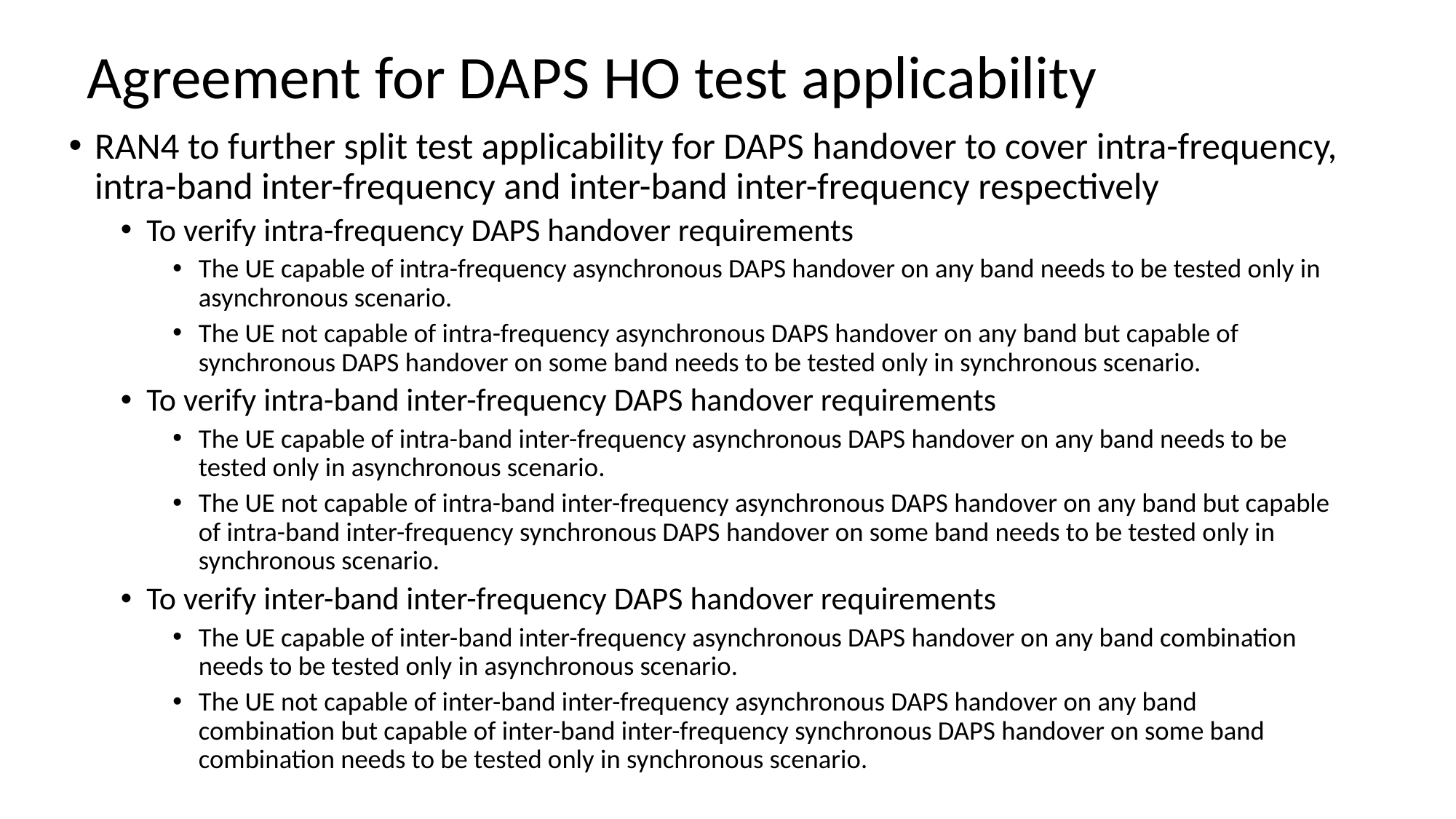

# Agreement for DAPS HO test applicability
RAN4 to further split test applicability for DAPS handover to cover intra-frequency, intra-band inter-frequency and inter-band inter-frequency respectively
To verify intra-frequency DAPS handover requirements
The UE capable of intra-frequency asynchronous DAPS handover on any band needs to be tested only in asynchronous scenario.
The UE not capable of intra-frequency asynchronous DAPS handover on any band but capable of synchronous DAPS handover on some band needs to be tested only in synchronous scenario.
To verify intra-band inter-frequency DAPS handover requirements
The UE capable of intra-band inter-frequency asynchronous DAPS handover on any band needs to be tested only in asynchronous scenario.
The UE not capable of intra-band inter-frequency asynchronous DAPS handover on any band but capable of intra-band inter-frequency synchronous DAPS handover on some band needs to be tested only in synchronous scenario.
To verify inter-band inter-frequency DAPS handover requirements
The UE capable of inter-band inter-frequency asynchronous DAPS handover on any band combination needs to be tested only in asynchronous scenario.
The UE not capable of inter-band inter-frequency asynchronous DAPS handover on any band combination but capable of inter-band inter-frequency synchronous DAPS handover on some band combination needs to be tested only in synchronous scenario.